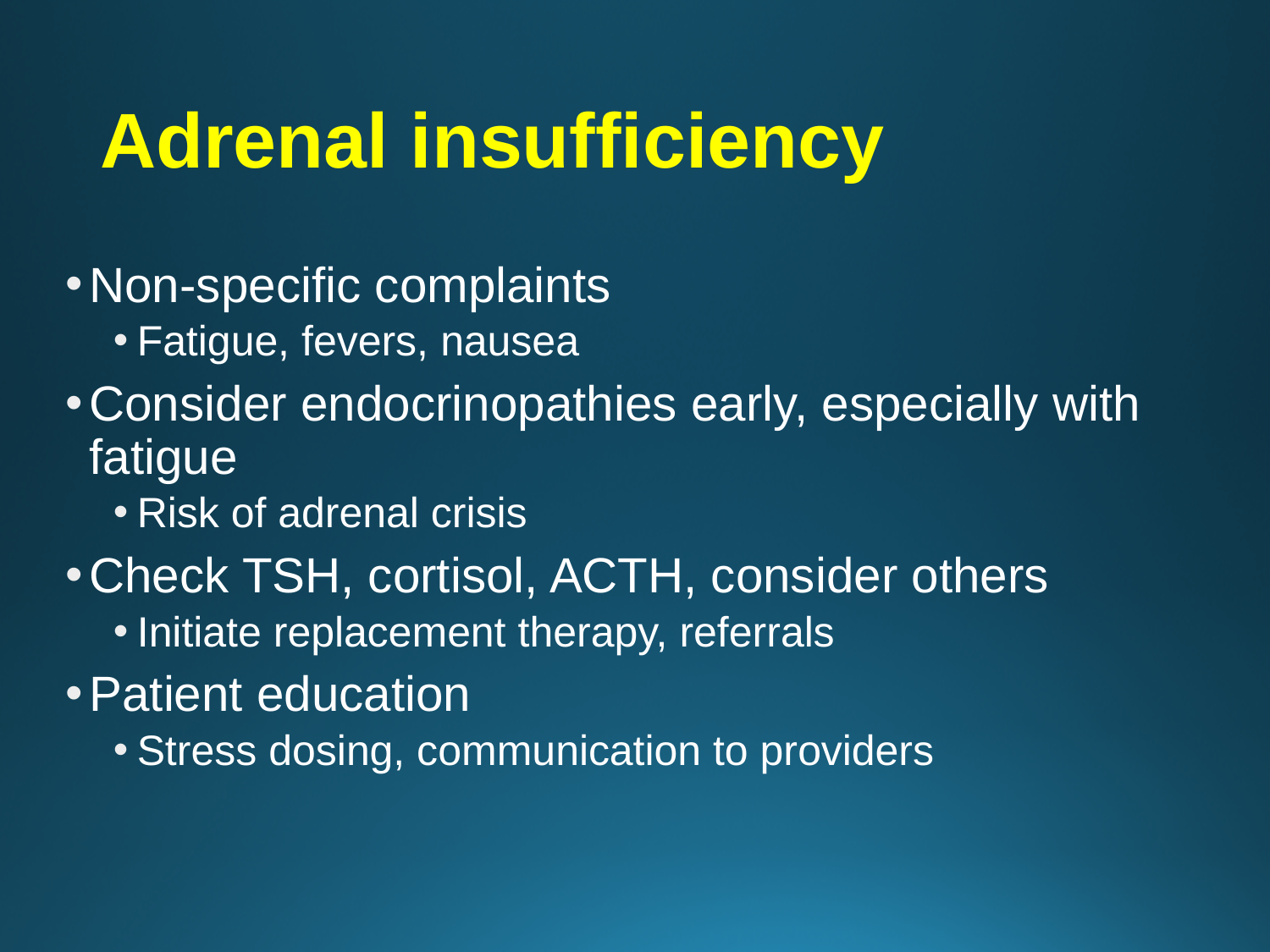

# Adrenal insufficiency
Non-specific complaints
Fatigue, fevers, nausea
Consider endocrinopathies early, especially with fatigue
Risk of adrenal crisis
Check TSH, cortisol, ACTH, consider others
Initiate replacement therapy, referrals
Patient education
Stress dosing, communication to providers